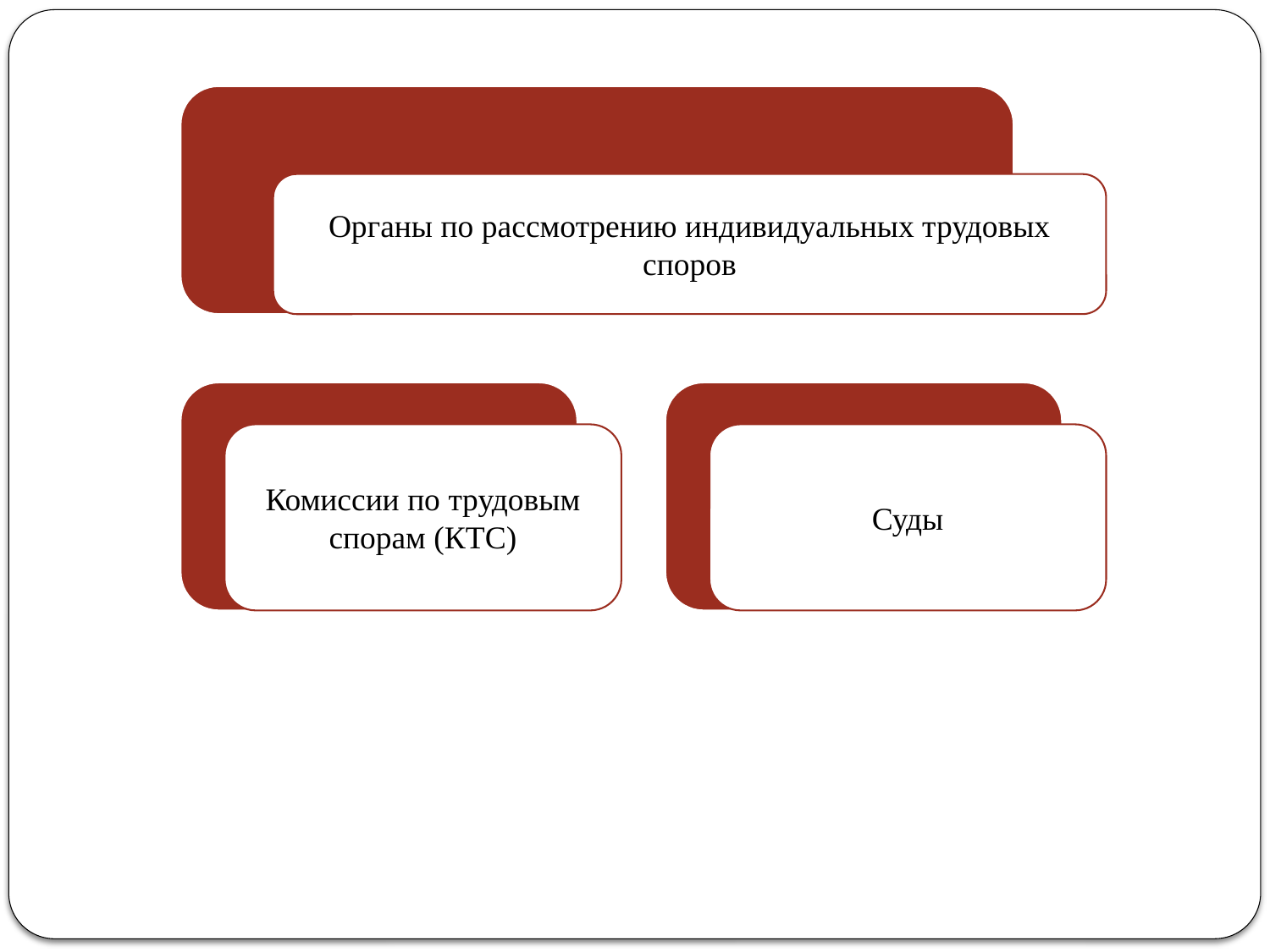

Комиссии по трудовым спорам (КТС)
Суды
Органы по рассмотрению индивидуальных трудовых споров